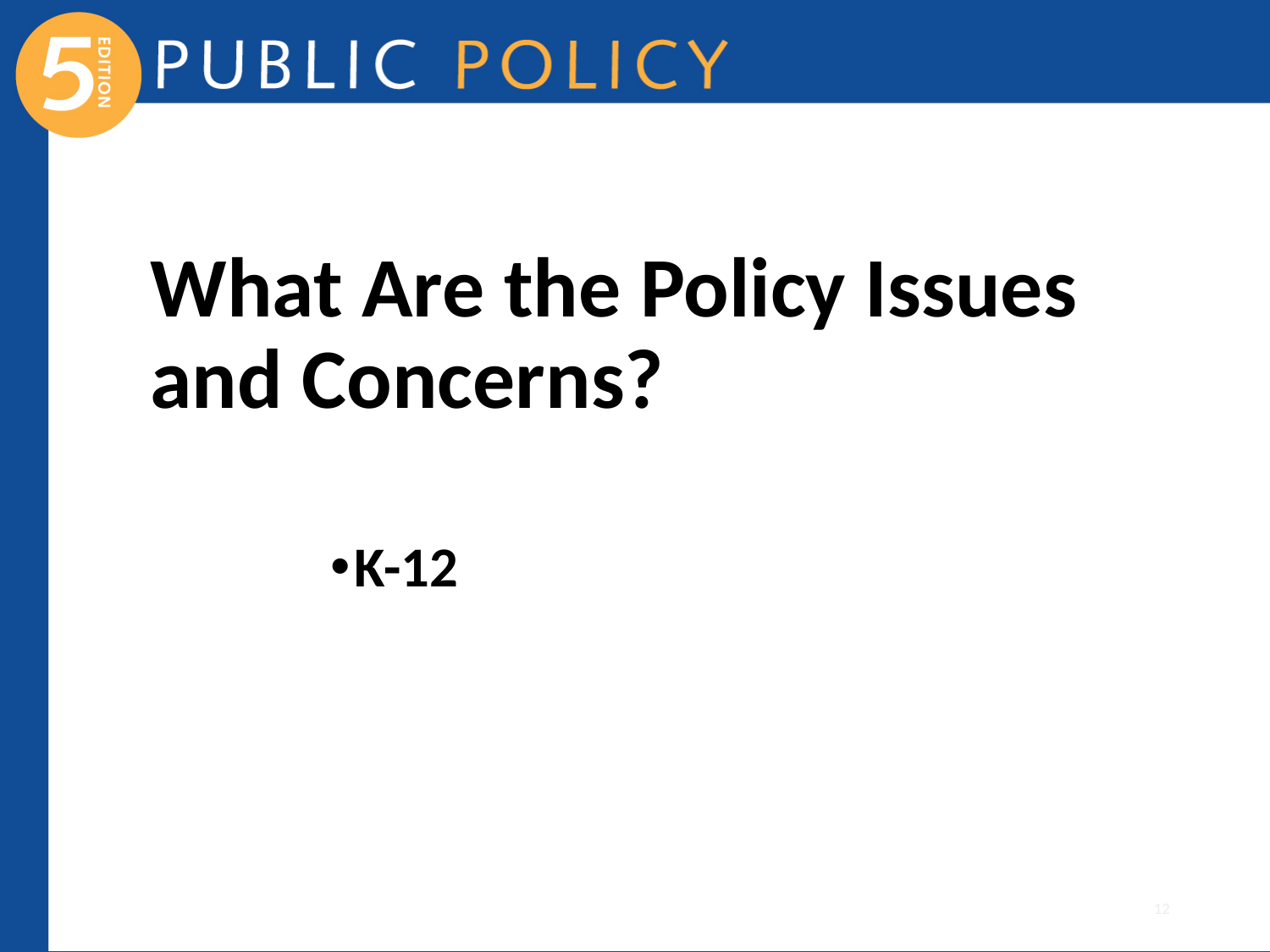

# What Are the Policy Issues and Concerns?
K-12
12